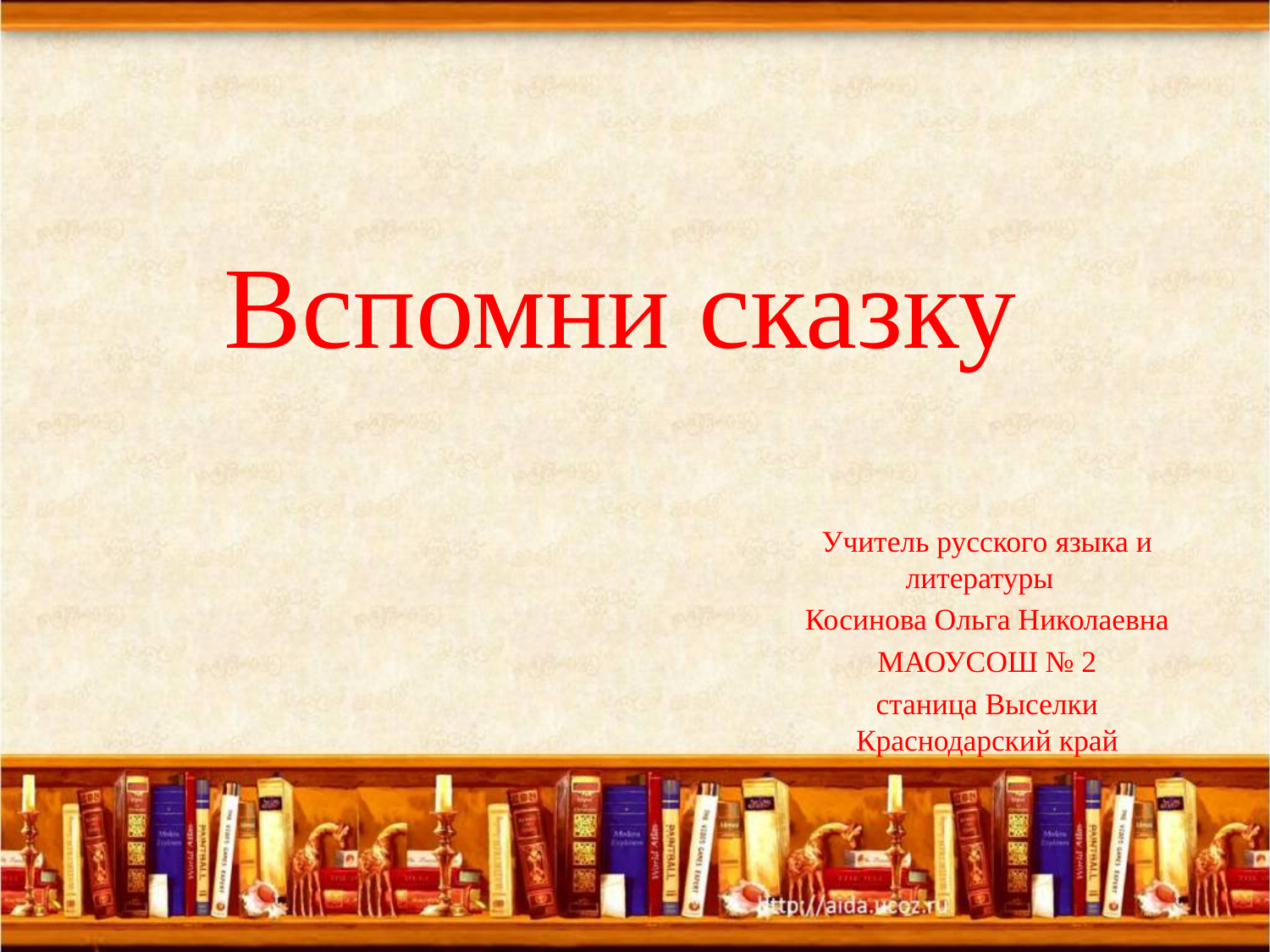

# Вспомни сказку
Учитель русского языка и литературы
Косинова Ольга Николаевна
МАОУСОШ № 2
станица Выселки Краснодарский край